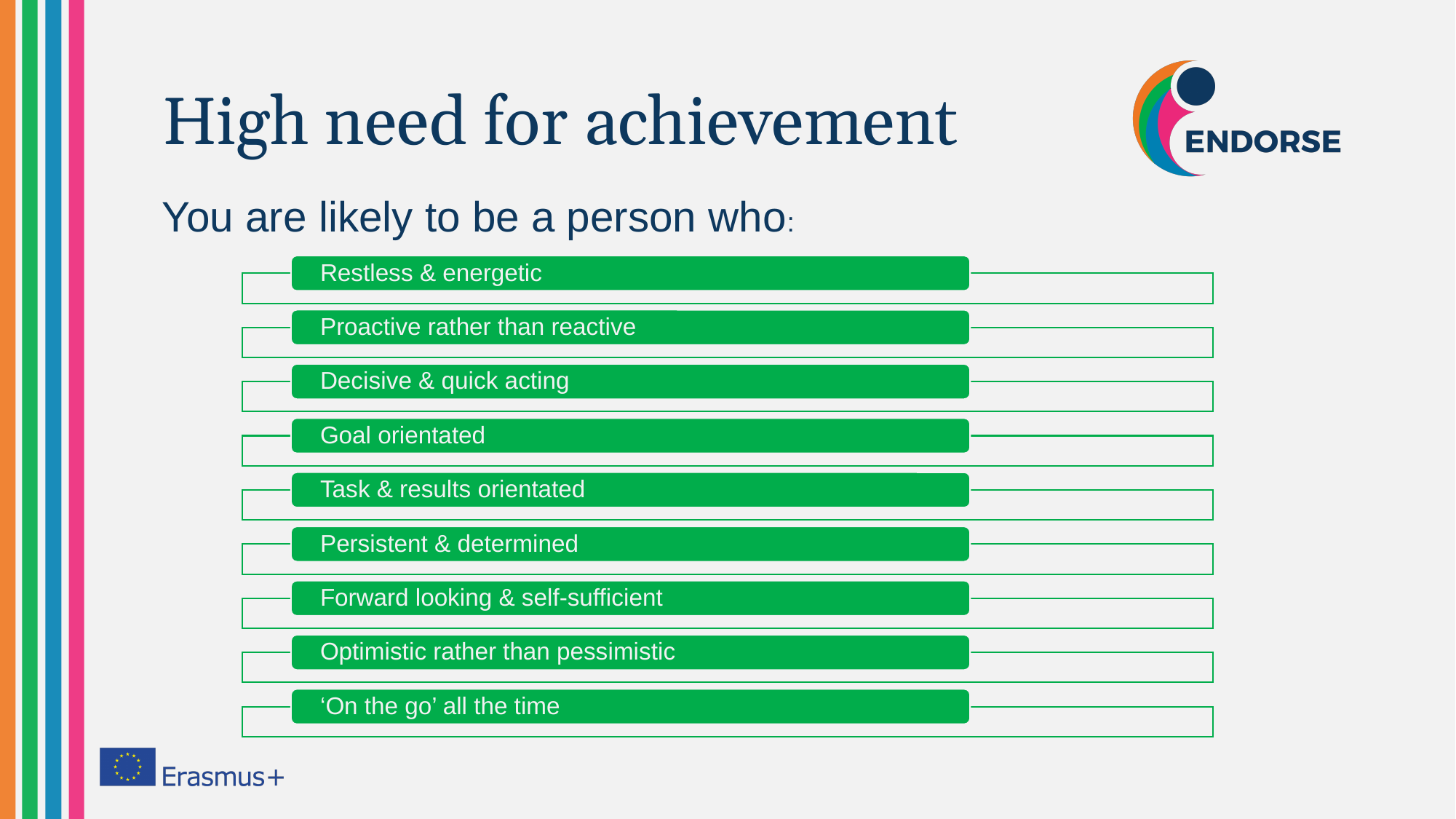

# High need for achievement
You are likely to be a person who:
Restless & energetic
Proactive rather than reactive
Decisive & quick acting
Goal orientated
Task & results orientated
Persistent & determined
Forward looking & self-sufficient
Optimistic rather than pessimistic
‘On the go’ all the time